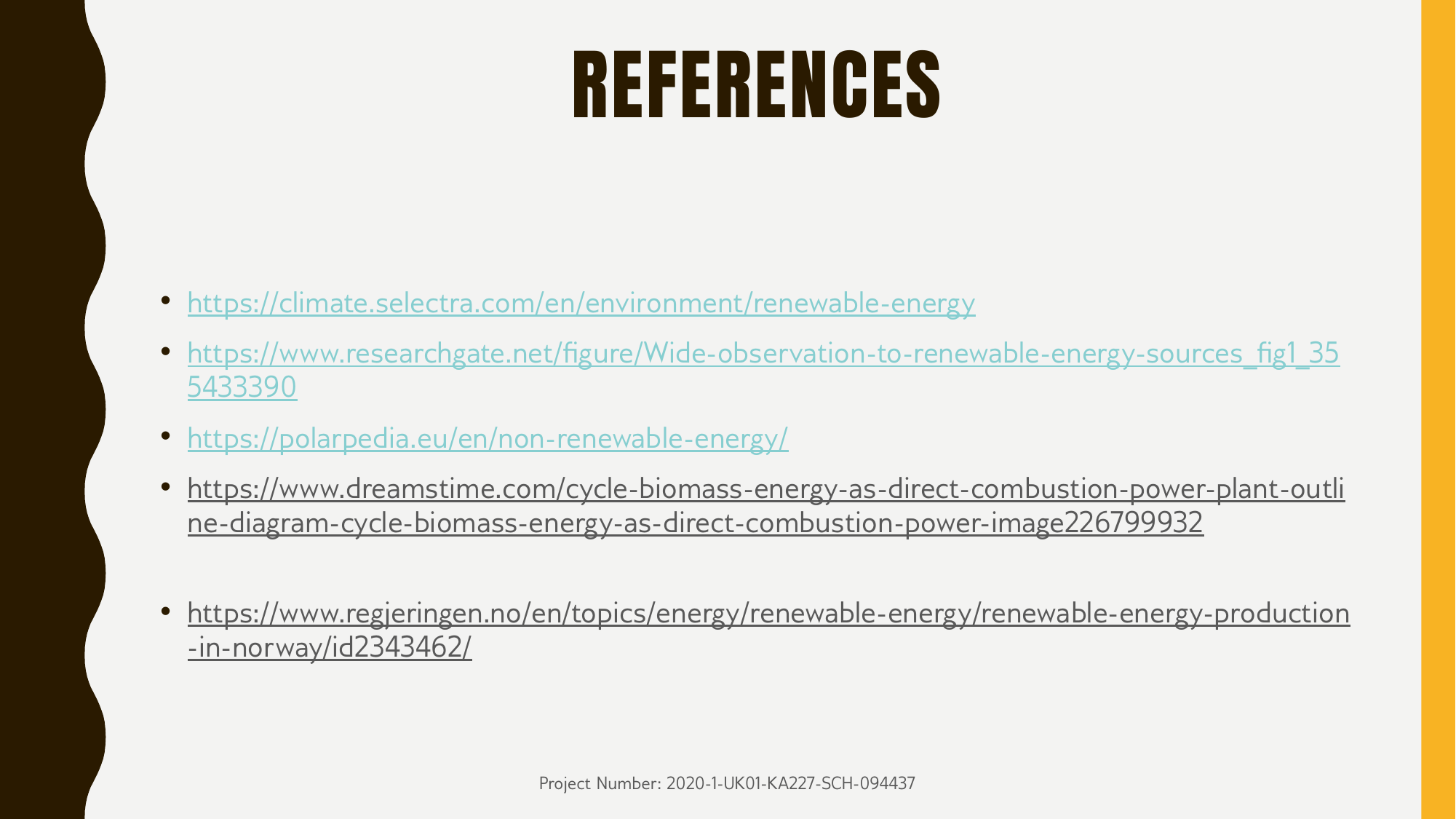

# REFERENCES
https://climate.selectra.com/en/environment/renewable-energy
https://www.researchgate.net/figure/Wide-observation-to-renewable-energy-sources_fig1_355433390
https://polarpedia.eu/en/non-renewable-energy/
https://www.dreamstime.com/cycle-biomass-energy-as-direct-combustion-power-plant-outline-diagram-cycle-biomass-energy-as-direct-combustion-power-image226799932
https://www.regjeringen.no/en/topics/energy/renewable-energy/renewable-energy-production-in-norway/id2343462/

Project Number: 2020-1-UK01-KA227-SCH-094437